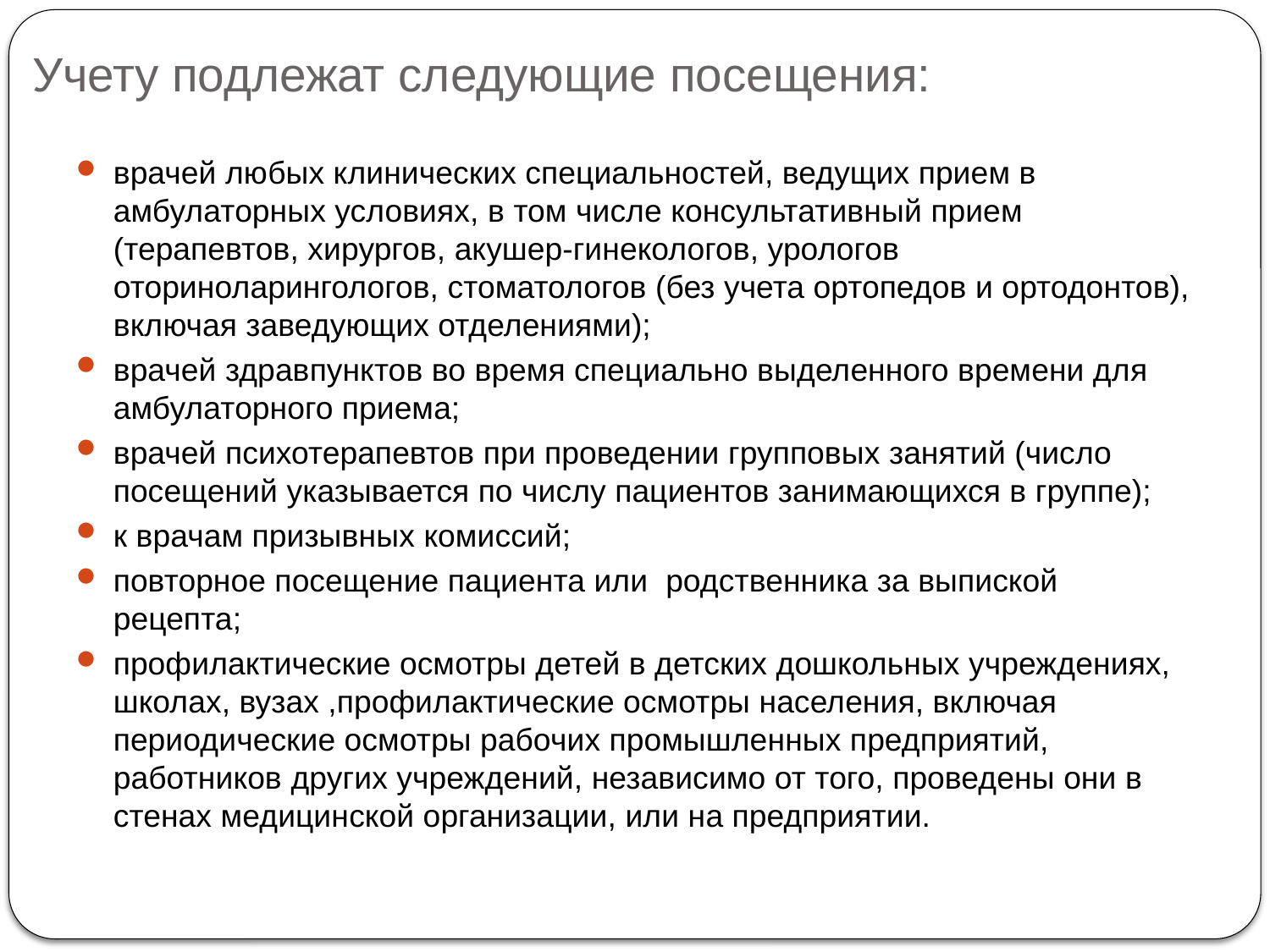

# Учету подлежат следующие посещения:
врачей любых клинических специальностей, ведущих прием в амбулаторных условиях, в том числе консультативный прием (терапевтов, хирургов, акушер-гинекологов, урологов оториноларингологов, стоматологов (без учета ортопедов и ортодонтов), включая заведующих отделениями);
врачей здравпунктов во время специально выделенного времени для амбулаторного приема;
врачей психотерапевтов при проведении групповых занятий (число посещений указывается по числу пациентов занимающихся в группе);
к врачам призывных комиссий;
повторное посещение пациента или  родственника за выпиской рецепта;
профилактические осмотры детей в детских дошкольных учреждениях, школах, вузах ,профилактические осмотры населения, включая периодические осмотры рабочих промышленных предприятий, работников других учреждений, независимо от того, проведены они в стенах медицинской организации, или на предприятии.